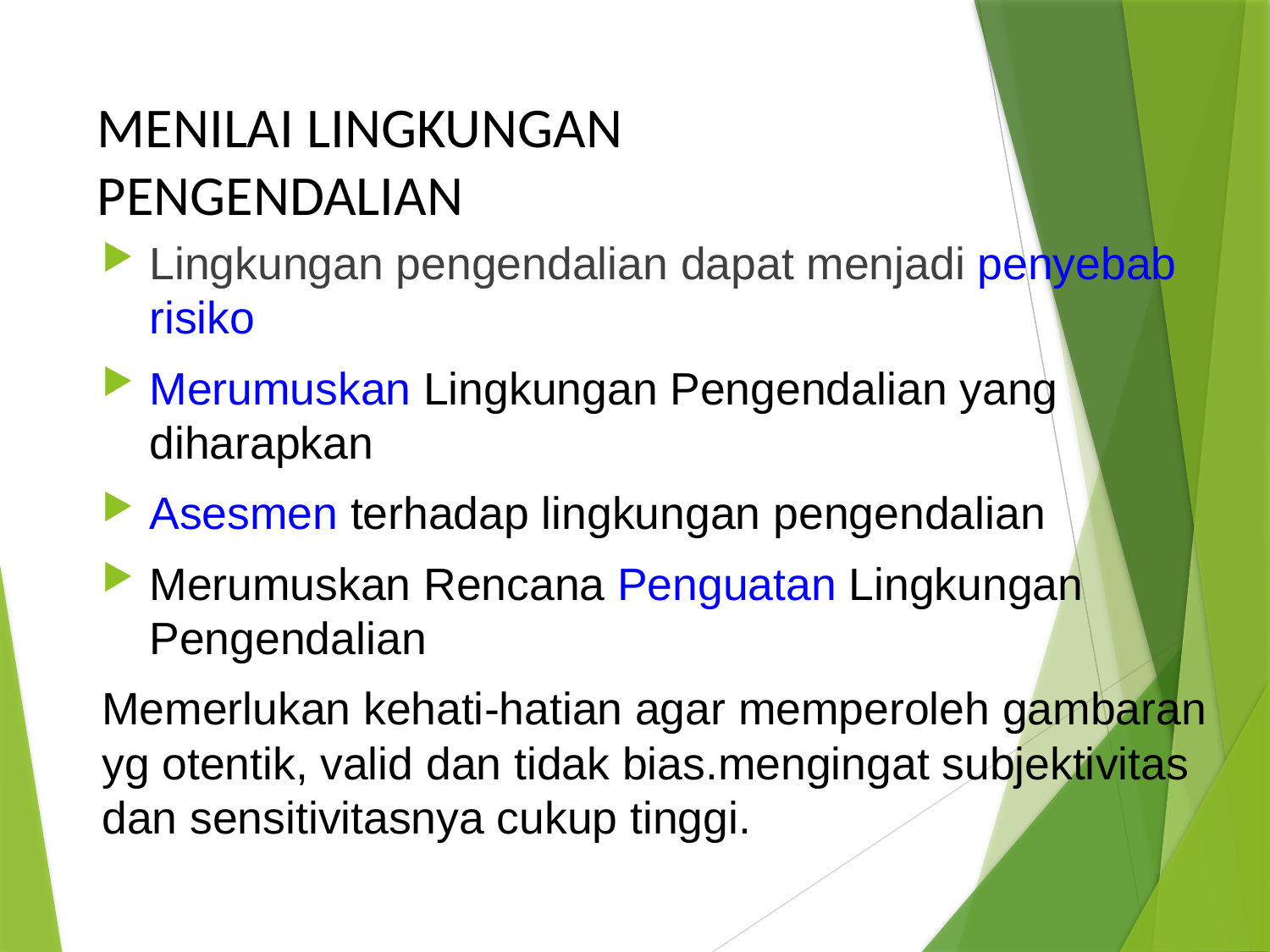

# MENILAI LINGKUNGAN PENGENDALIAN
Lingkungan pengendalian dapat menjadi penyebab risiko
Merumuskan Lingkungan Pengendalian yang diharapkan
Asesmen terhadap lingkungan pengendalian
Merumuskan Rencana Penguatan Lingkungan Pengendalian
Memerlukan kehati-hatian agar memperoleh gambaran yg otentik, valid dan tidak bias.mengingat subjektivitas dan sensitivitasnya cukup tinggi.